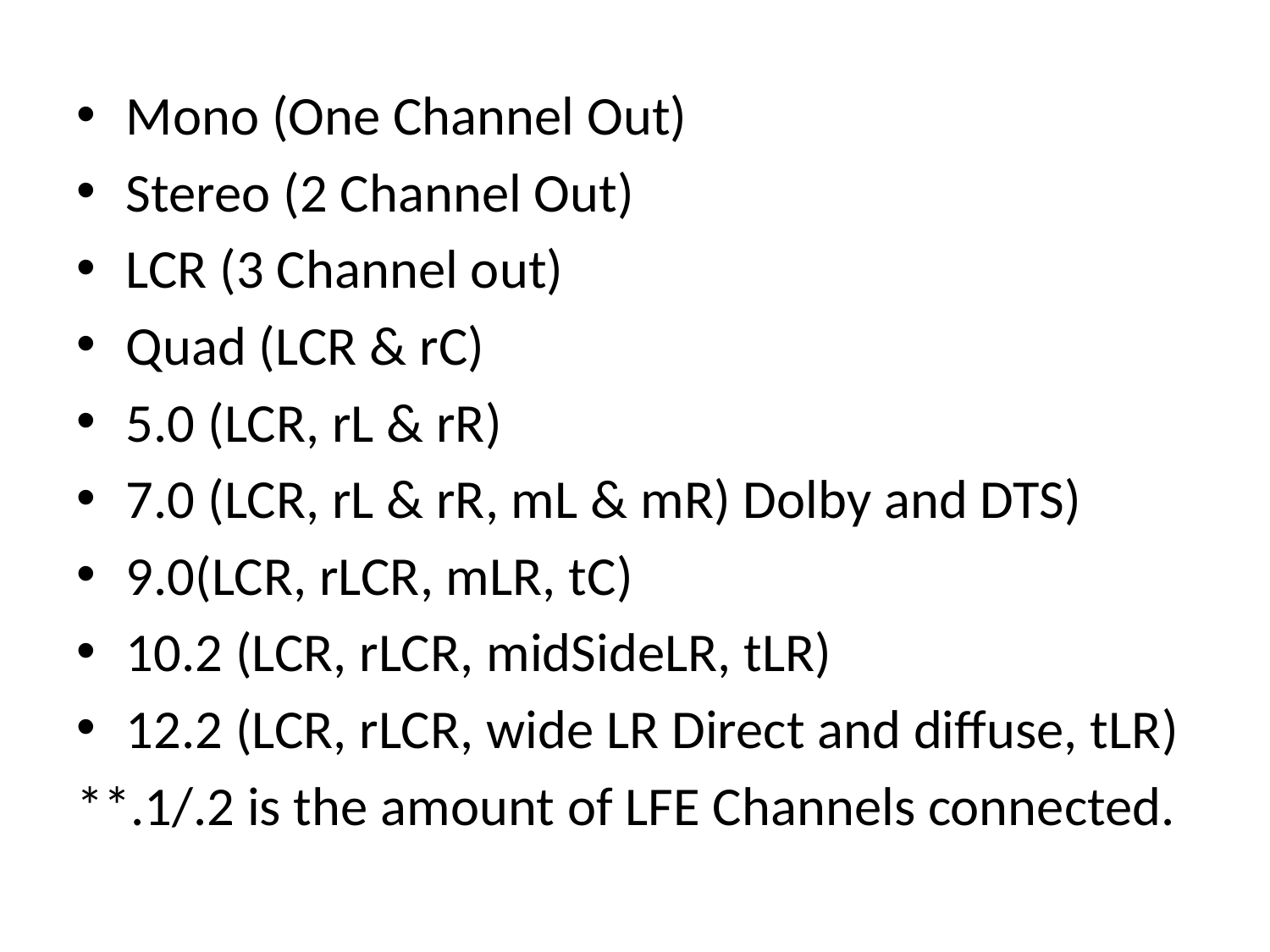

Mono (One Channel Out)
Stereo (2 Channel Out)
LCR (3 Channel out)
Quad (LCR & rC)
5.0 (LCR, rL & rR)
7.0 (LCR, rL & rR, mL & mR) Dolby and DTS)
9.0(LCR, rLCR, mLR, tC)
10.2 (LCR, rLCR, midSideLR, tLR)
12.2 (LCR, rLCR, wide LR Direct and diffuse, tLR)
**.1/.2 is the amount of LFE Channels connected.